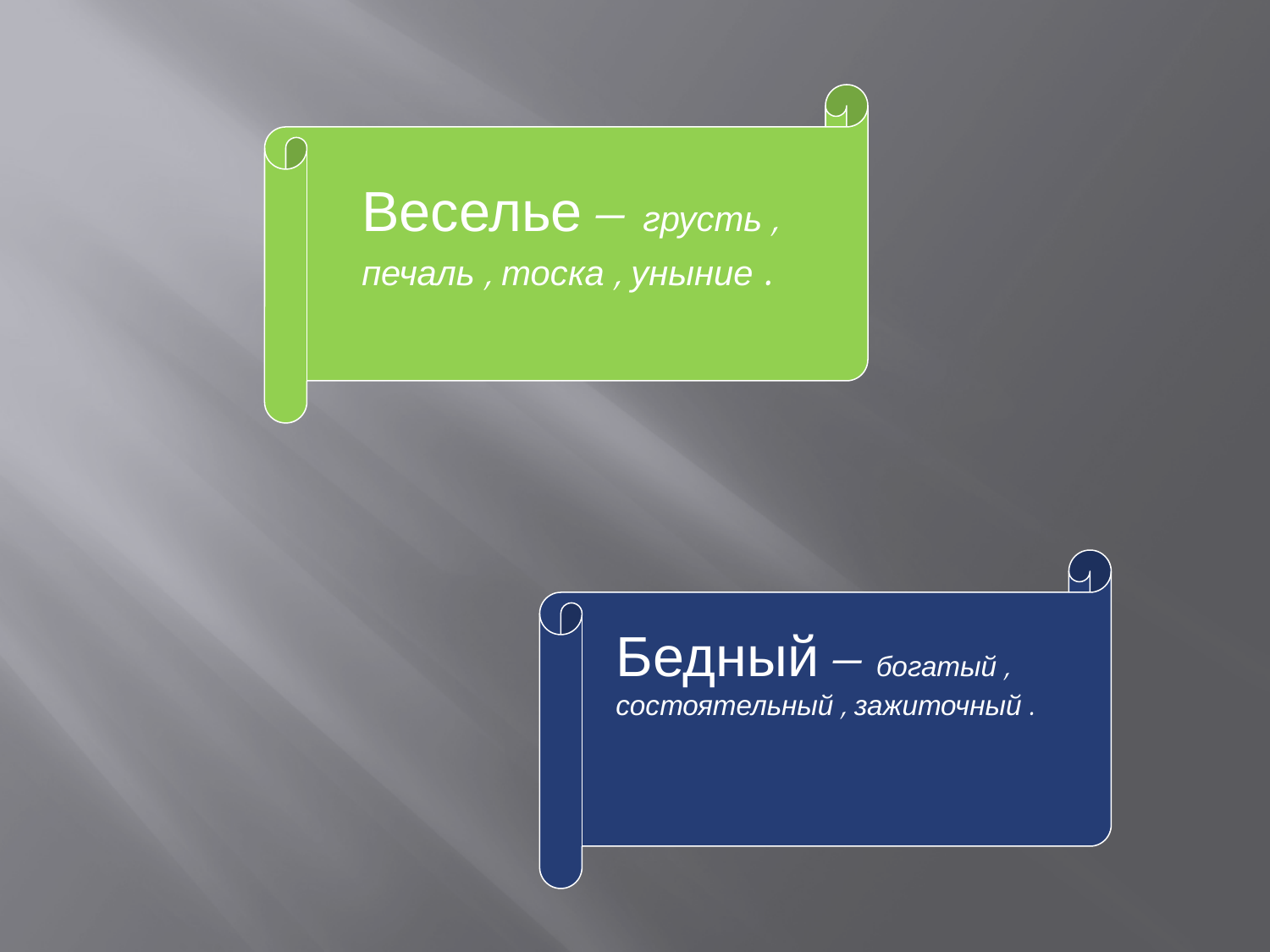

Веселье –  грусть , печаль , тоска , уныние .

Бедный – богатый , состоятельный , зажиточный .